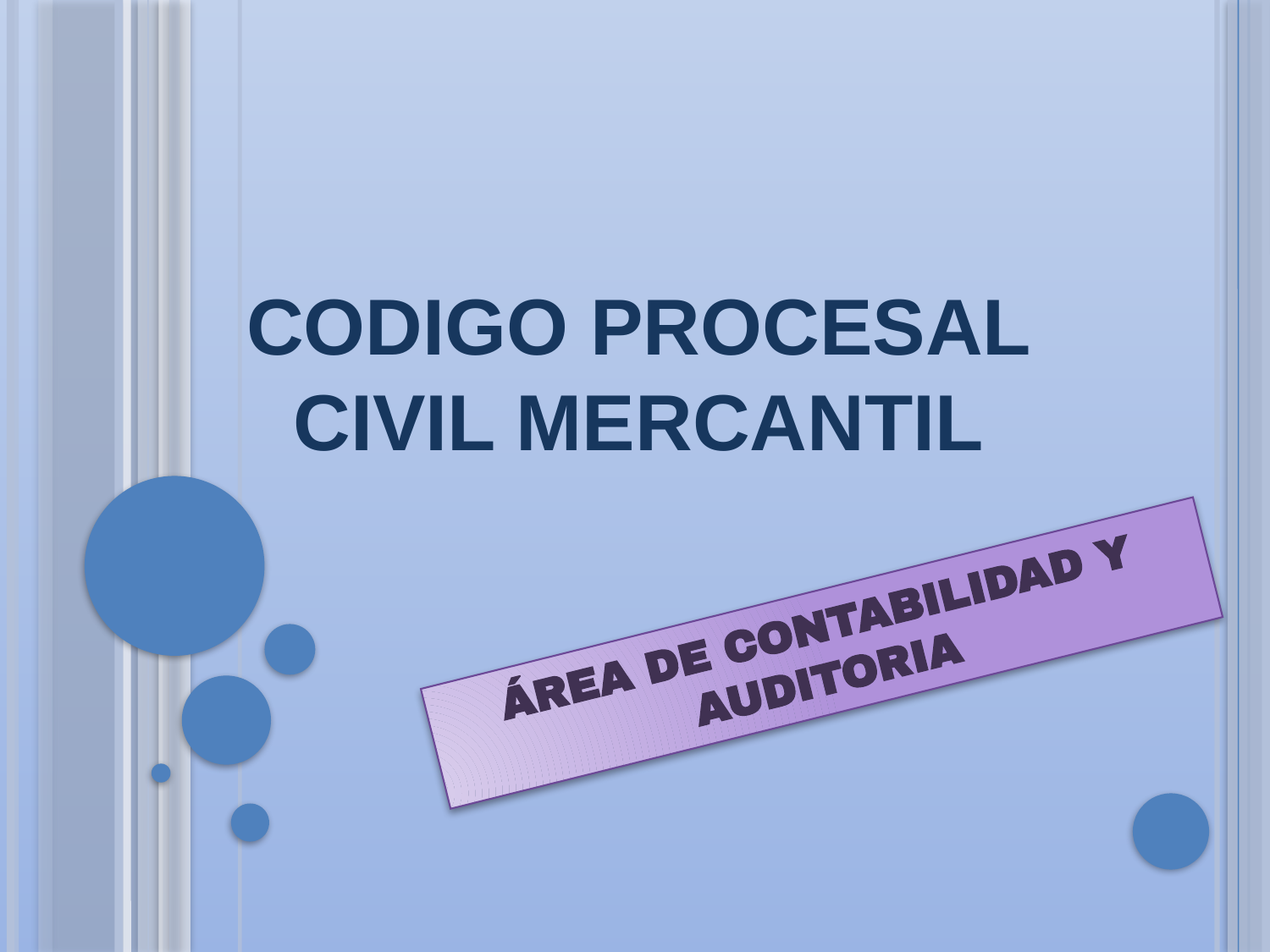

# CODIGO PROCESAL CIVIL MERCANTIL
ÁREA DE CONTABILIDAD Y AUDITORIA